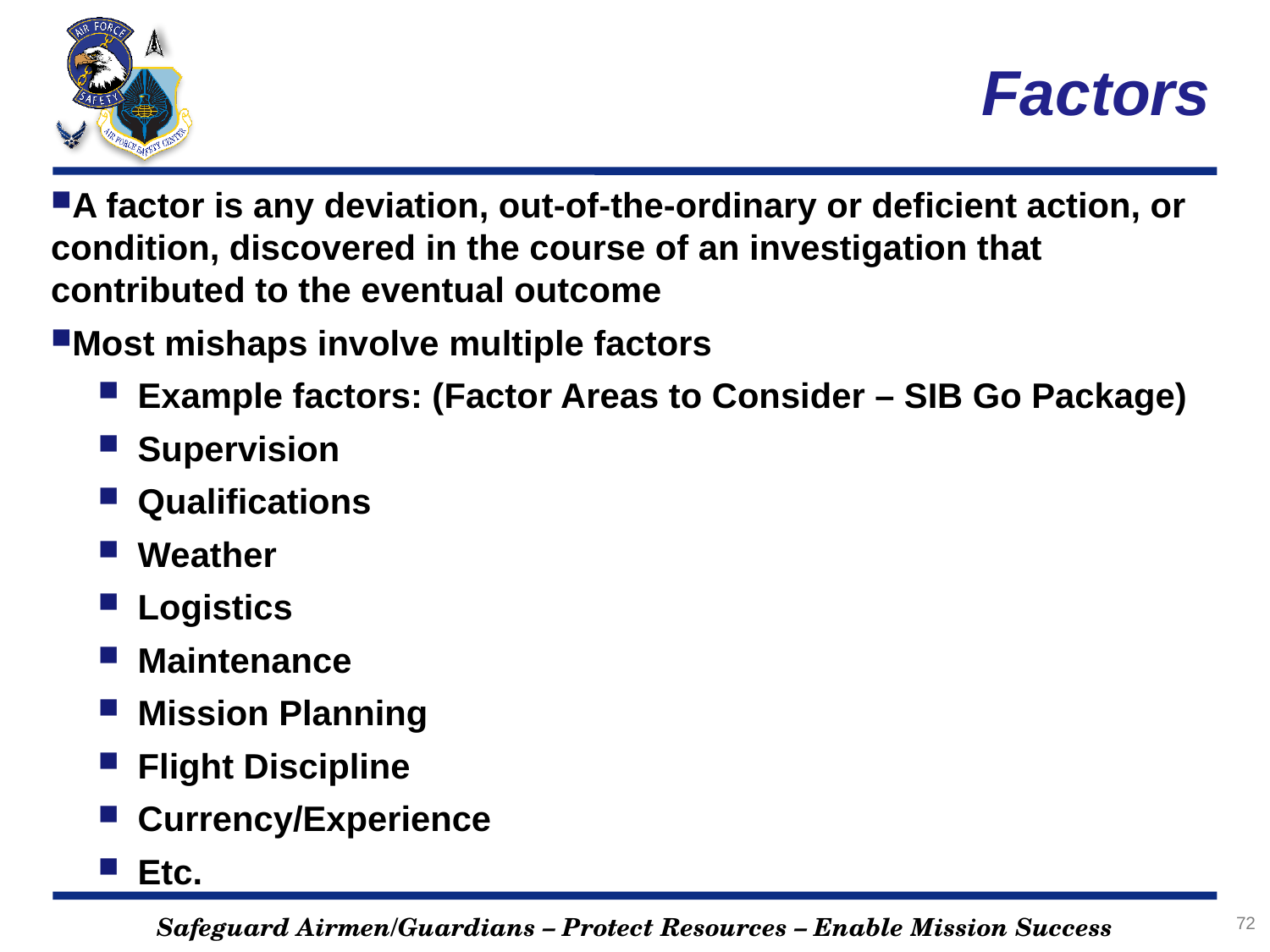

# Factors
A factor is any deviation, out-of-the-ordinary or deficient action, or condition, discovered in the course of an investigation that contributed to the eventual outcome
Most mishaps involve multiple factors
Example factors: (Factor Areas to Consider – SIB Go Package)
Supervision
Qualifications
Weather
Logistics
Maintenance
Mission Planning
Flight Discipline
Currency/Experience
Etc.

72